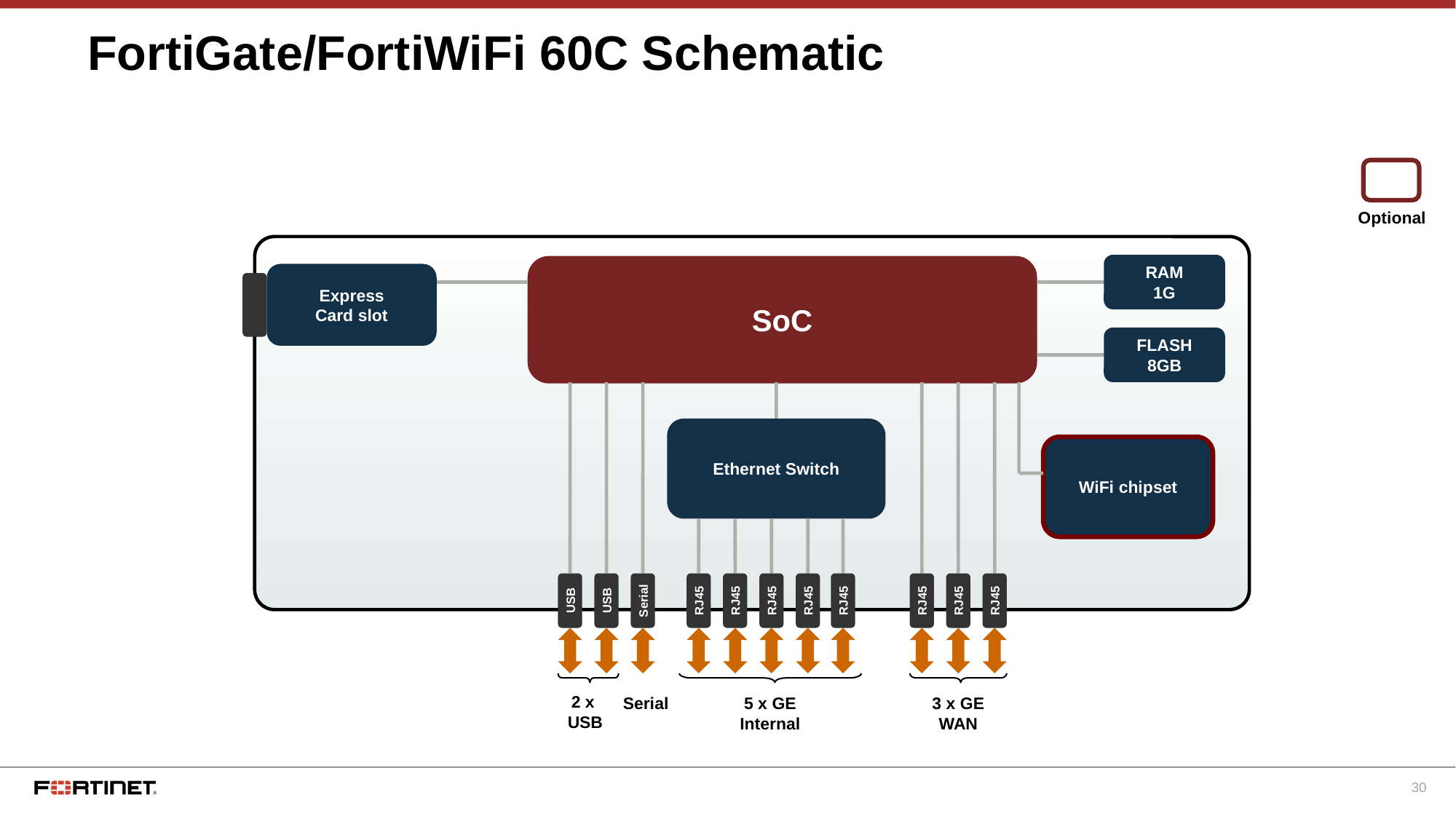

# FortiGate/FortiWiFi 60C Schematic

Optional

RAM
1G
SoC
Express
Card slot

FLASH
8GB

Ethernet Switch
WiFi chipset

USB
USB
Serial
RJ45
RJ45
RJ45
RJ45
RJ45
RJ45
RJ45
RJ45

2 x
USB
Serial
5 x GE
Internal
3 x GE
WAN